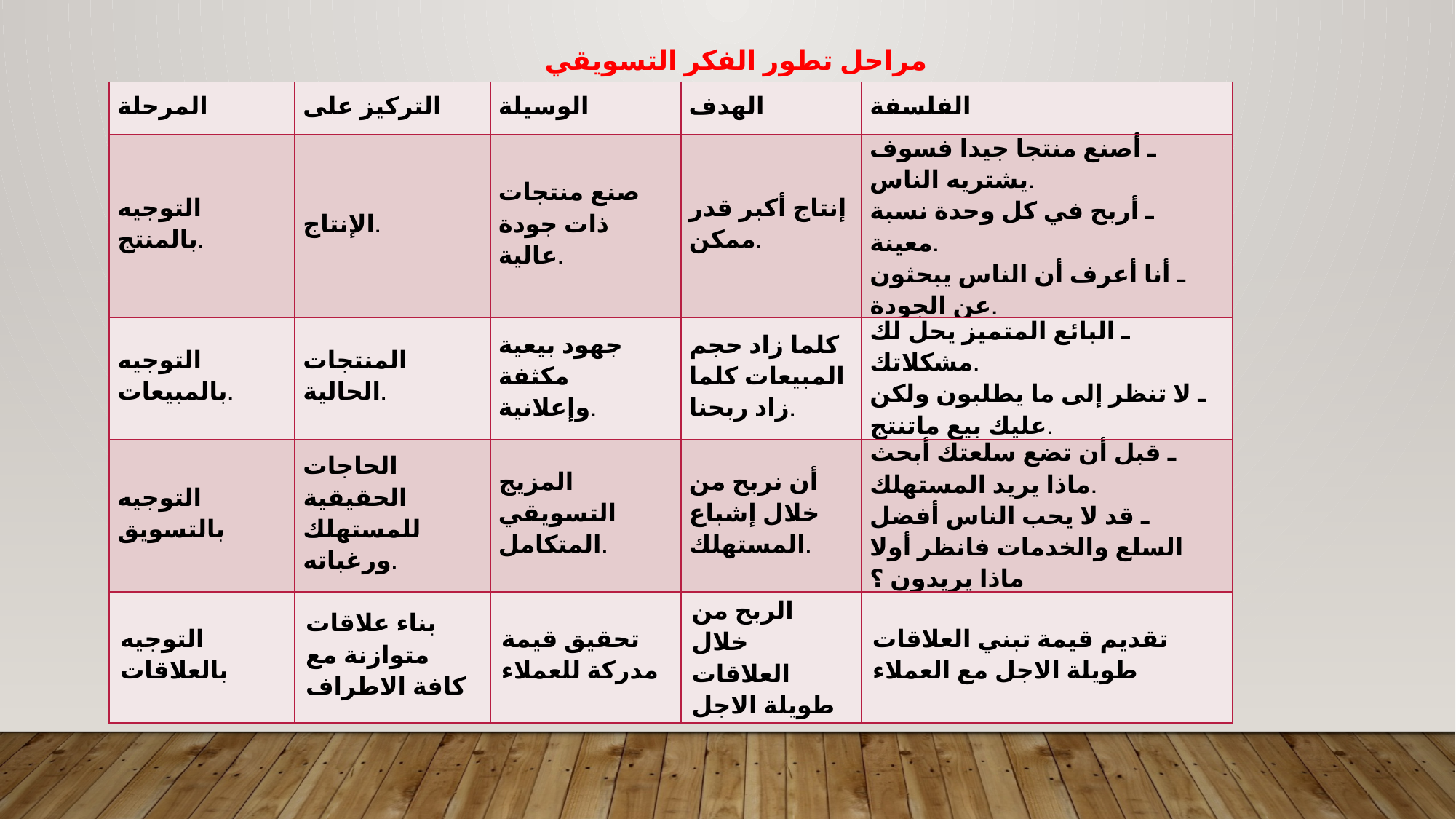

مراحل تطور الفكر التسويقي
| المرحلة | التركيز على | الوسيلة | الهدف | الفلسفة |
| --- | --- | --- | --- | --- |
| التوجيه بالمنتج. | الإنتاج. | صنع منتجات ذات جودة عالية. | إنتاج أكبر قدر ممكن. | ـ أصنع منتجا جيدا فسوف يشتريه الناس. ـ أربح في كل وحدة نسبة معينة. ـ أنا أعرف أن الناس يبحثون عن الجودة. |
| التوجيه بالمبيعات. | المنتجات الحالية. | جهود بيعية مكثفة وإعلانية. | كلما زاد حجم المبيعات كلما زاد ربحنا. | ـ البائع المتميز يحل لك مشكلاتك. ـ لا تنظر إلى ما يطلبون ولكن عليك بيع ماتنتج. |
| التوجيه بالتسويق | الحاجات الحقيقية للمستهلك ورغباته. | المزيج التسويقي المتكامل. | أن نربح من خلال إشباع المستهلك. | ـ قبل أن تضع سلعتك أبحث ماذا يريد المستهلك. ـ قد لا يحب الناس أفضل السلع والخدمات فانظر أولا ماذا يريدون ؟ |
| التوجيه بالعلاقات | بناء علاقات متوازنة مع كافة الاطراف | تحقيق قيمة مدركة للعملاء | الربح من خلال العلاقات طويلة الاجل | تقديم قيمة تبني العلاقات طويلة الاجل مع العملاء |